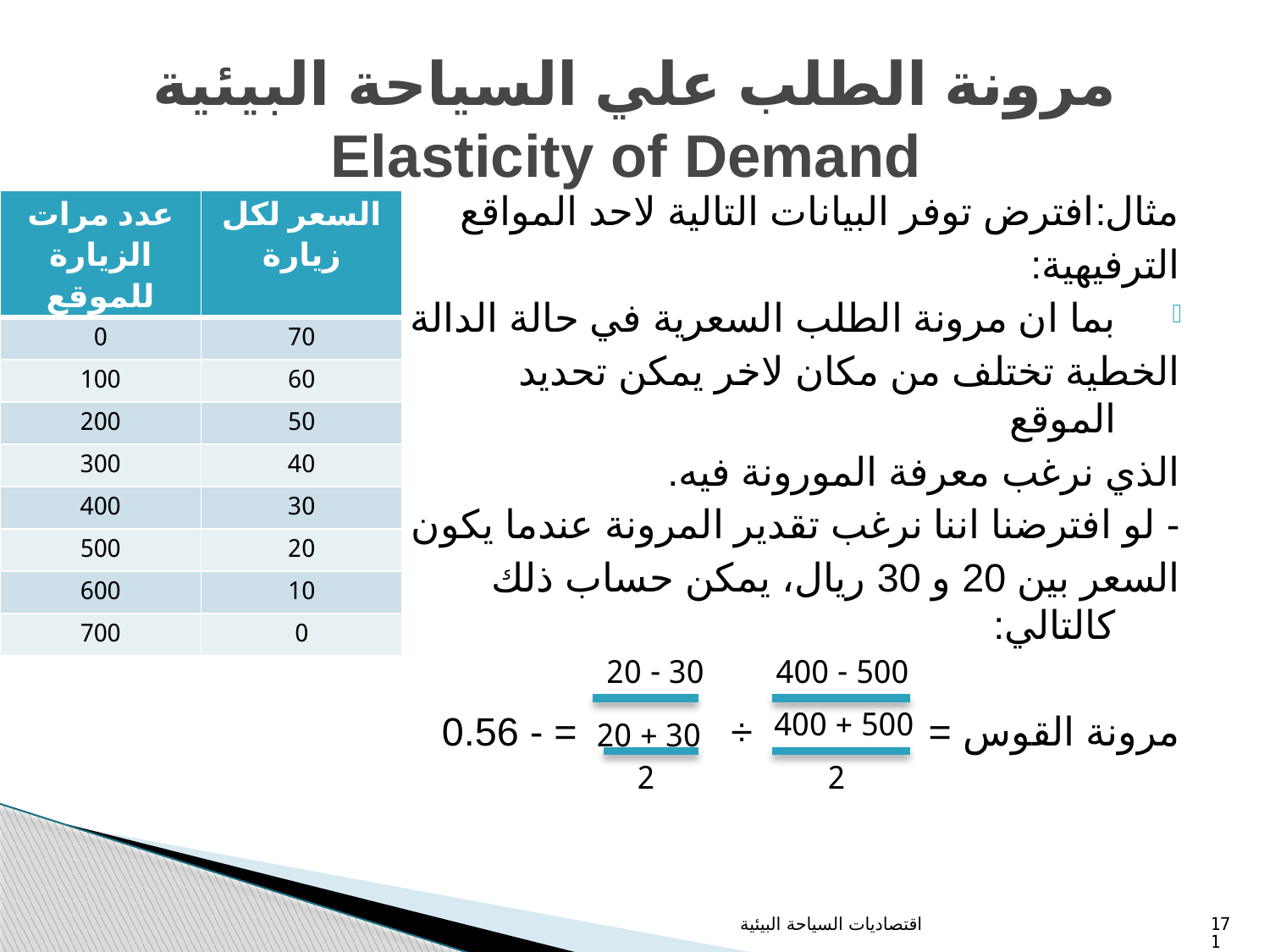

# مرونة الطلب علي السياحة البيئية Elasticity of Demand
مثال:افترض توفر البيانات التالية لاحد المواقع
الترفيهية:
بما ان مرونة الطلب السعرية في حالة الدالة
الخطية تختلف من مكان لاخر يمكن تحديد الموقع
الذي نرغب معرفة المورونة فيه.
- لو افترضنا اننا نرغب تقدير المرونة عندما يكون
السعر بين 20 و 30 ريال، يمكن حساب ذلك كالتالي:

مرونة القوس =                ÷              = - 0.56

| عدد مرات الزيارة للموقع | السعر لكل زيارة |
| --- | --- |
| 0 | 70 |
| 100 | 60 |
| 200 | 50 |
| 300 | 40 |
| 400 | 30 |
| 500 | 20 |
| 600 | 10 |
| 700 | 0 |
30 - 20
500 - 400
500 + 400
30 + 20
2
2
اقتصاديات السياحة البيئية
171